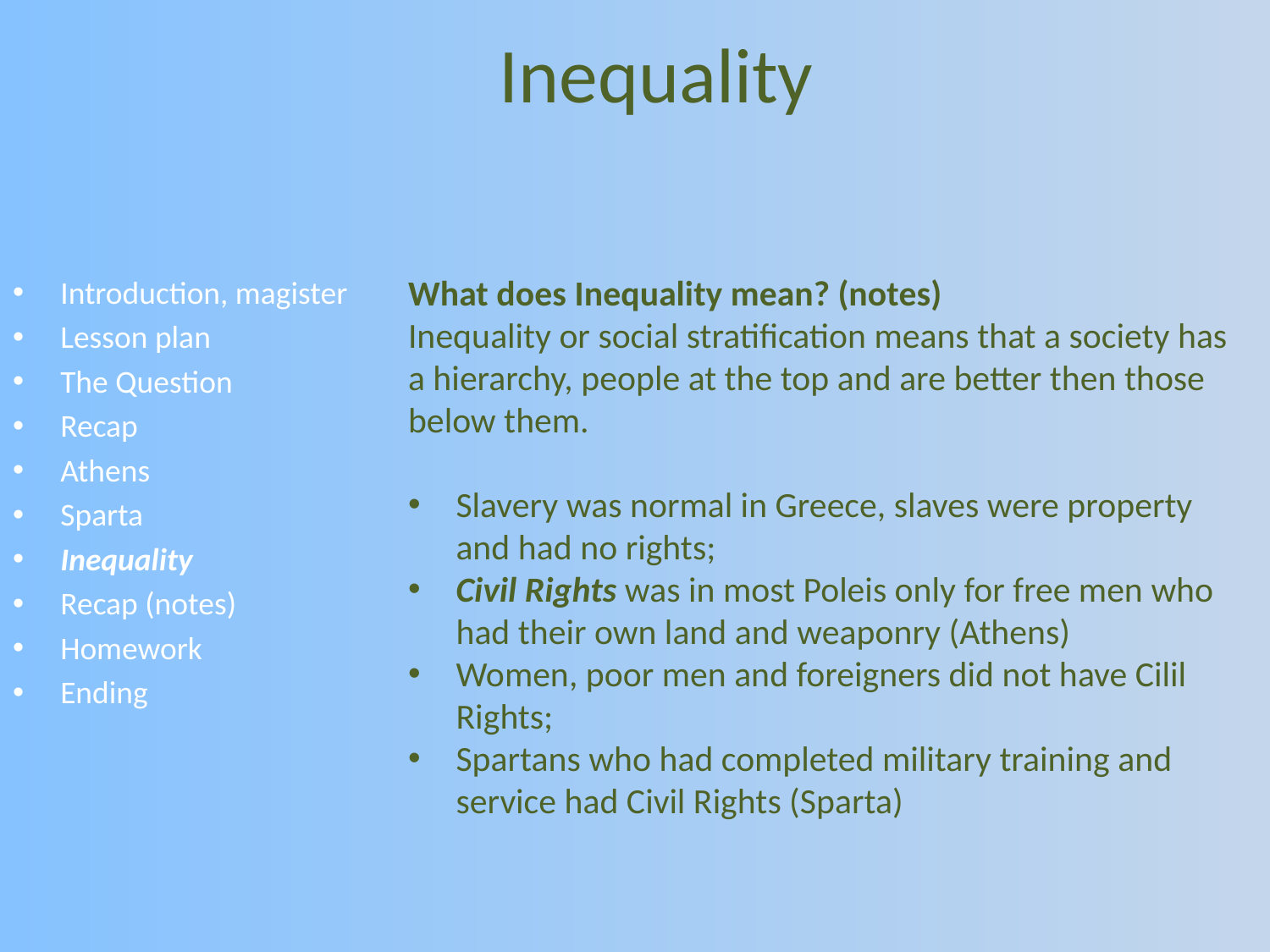

Inequality
What does Inequality mean? (notes)
Inequality or social stratification means that a society has a hierarchy, people at the top and are better then those below them.

Slavery was normal in Greece, slaves were property and had no rights;
Civil Rights was in most Poleis only for free men who had their own land and weaponry (Athens)
Women, poor men and foreigners did not have Cilil Rights;
Spartans who had completed military training and service had Civil Rights (Sparta)
Introduction, magister
Lesson plan
The Question
Recap
Athens
Sparta
Inequality
Recap (notes)
Homework
Ending